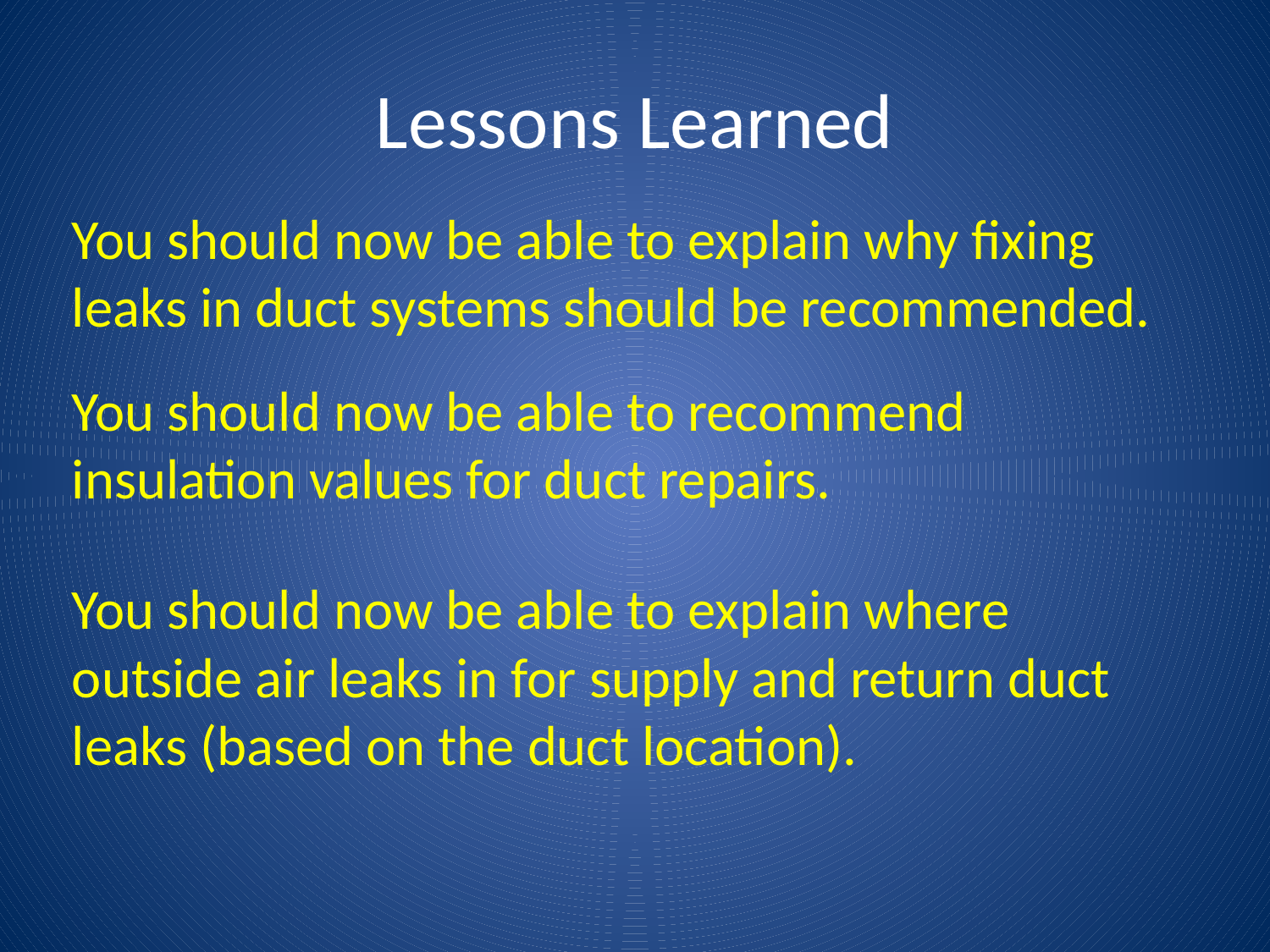

# Lessons Learned
You should now be able to explain why fixing leaks in duct systems should be recommended.

You should now be able to recommend insulation values for duct repairs.

You should now be able to explain where outside air leaks in for supply and return duct leaks (based on the duct location).